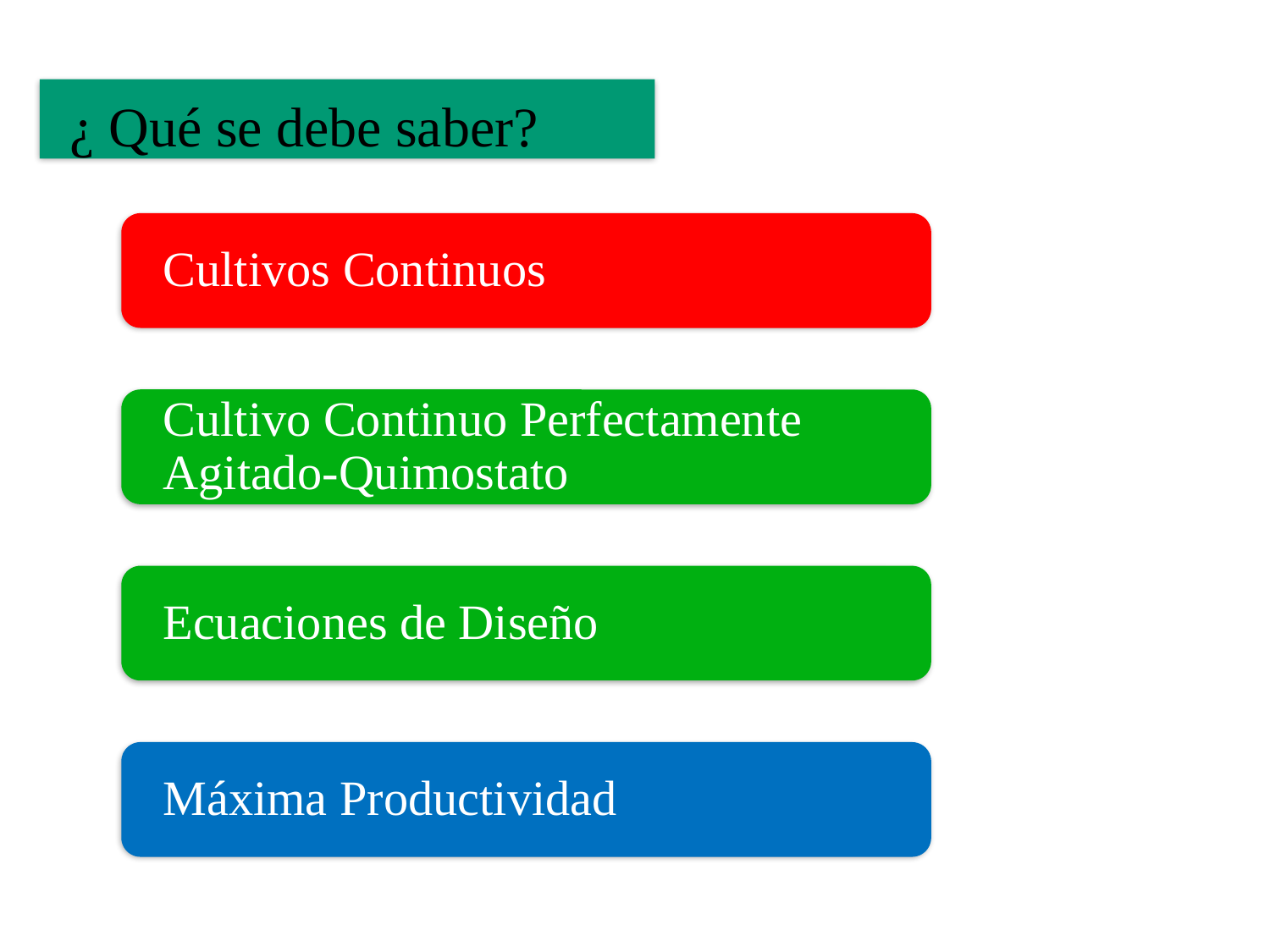

¿ Qué se debe saber?
Cultivos Continuos
Cultivo Continuo Perfectamente Agitado-Quimostato
Ecuaciones de Diseño
Máxima Productividad